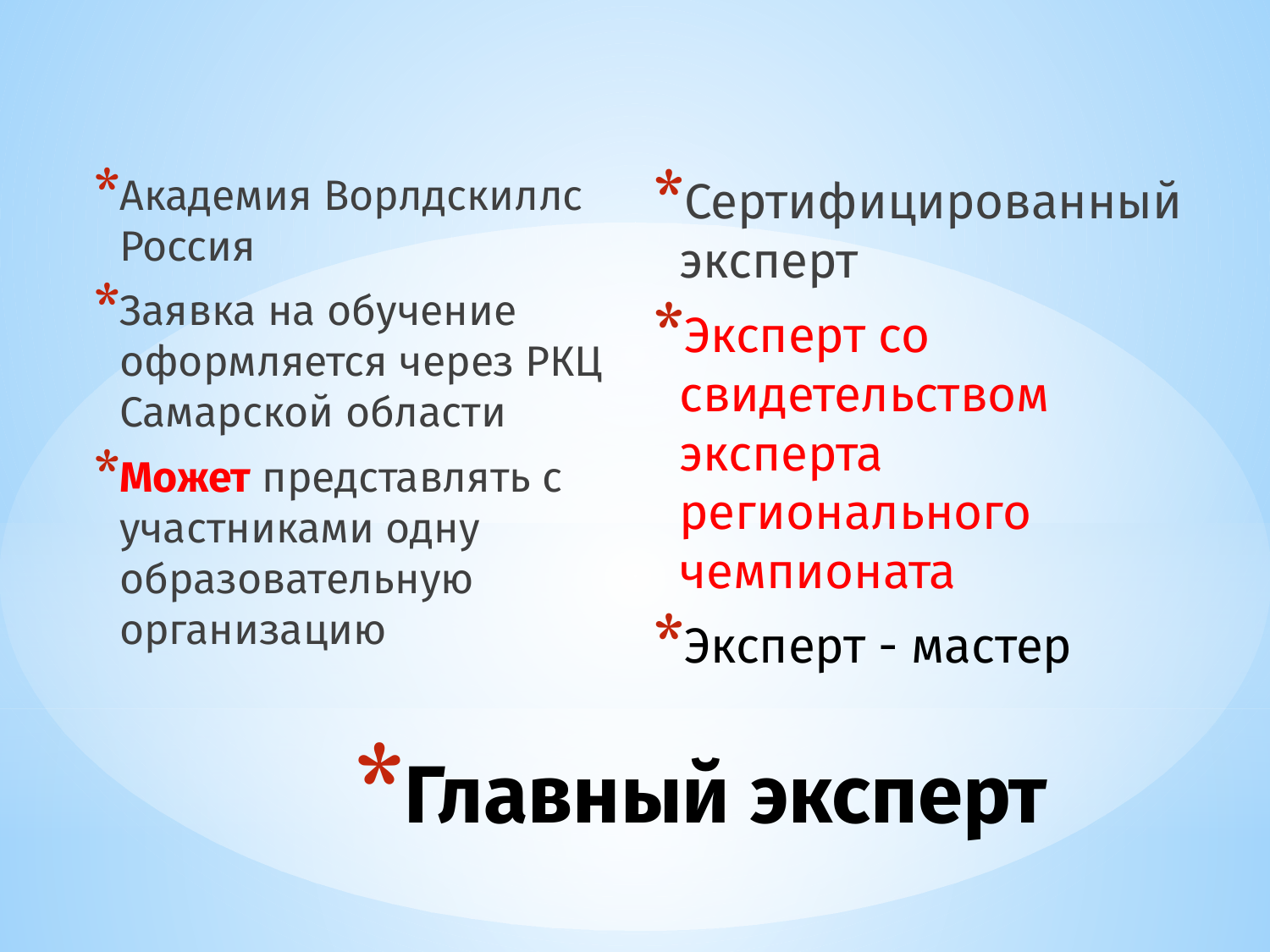

Академия Ворлдскиллс Россия
Заявка на обучение оформляется через РКЦ Самарской области
Может представлять с участниками одну образовательную организацию

Сертифицированный эксперт
Эксперт со свидетельством эксперта регионального чемпионата
Эксперт - мастер
# Главный эксперт